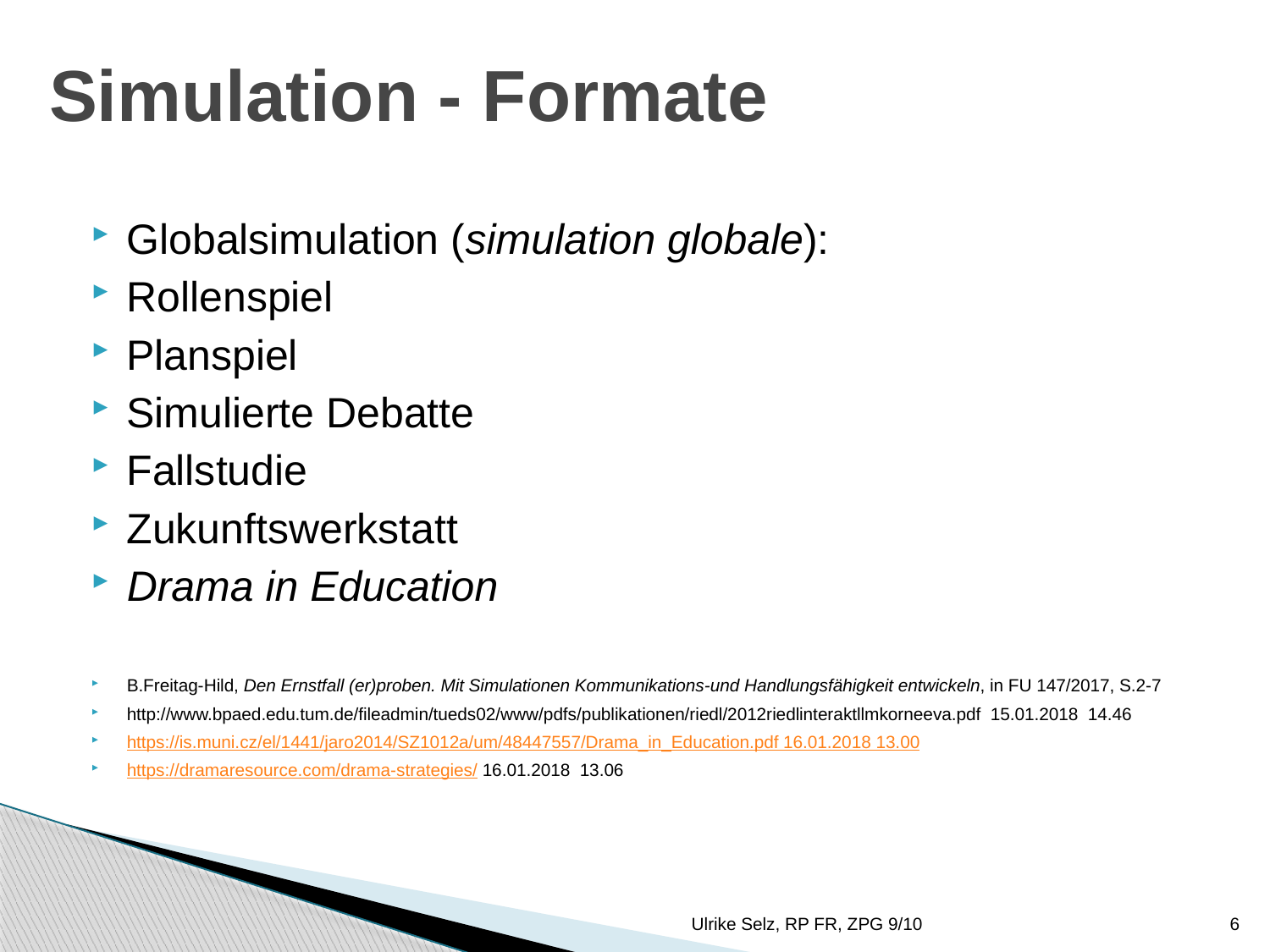

Globalsimulation (simulation globale):
Rollenspiel
Planspiel
Simulierte Debatte
Fallstudie
Zukunftswerkstatt
Drama in Education

B.Freitag-Hild, Den Ernstfall (er)proben. Mit Simulationen Kommunikations-und Handlungsfähigkeit entwickeln, in FU 147/2017, S.2-7
http://www.bpaed.edu.tum.de/fileadmin/tueds02/www/pdfs/publikationen/riedl/2012riedlinteraktllmkorneeva.pdf  15.01.2018  14.46
https://is.muni.cz/el/1441/jaro2014/SZ1012a/um/48447557/Drama_in_Education.pdf 16.01.2018 13.00
https://dramaresource.com/drama-strategies/ 16.01.2018  13.06
Simulation - Formate
Ulrike Selz, RP FR, ZPG 9/10
6